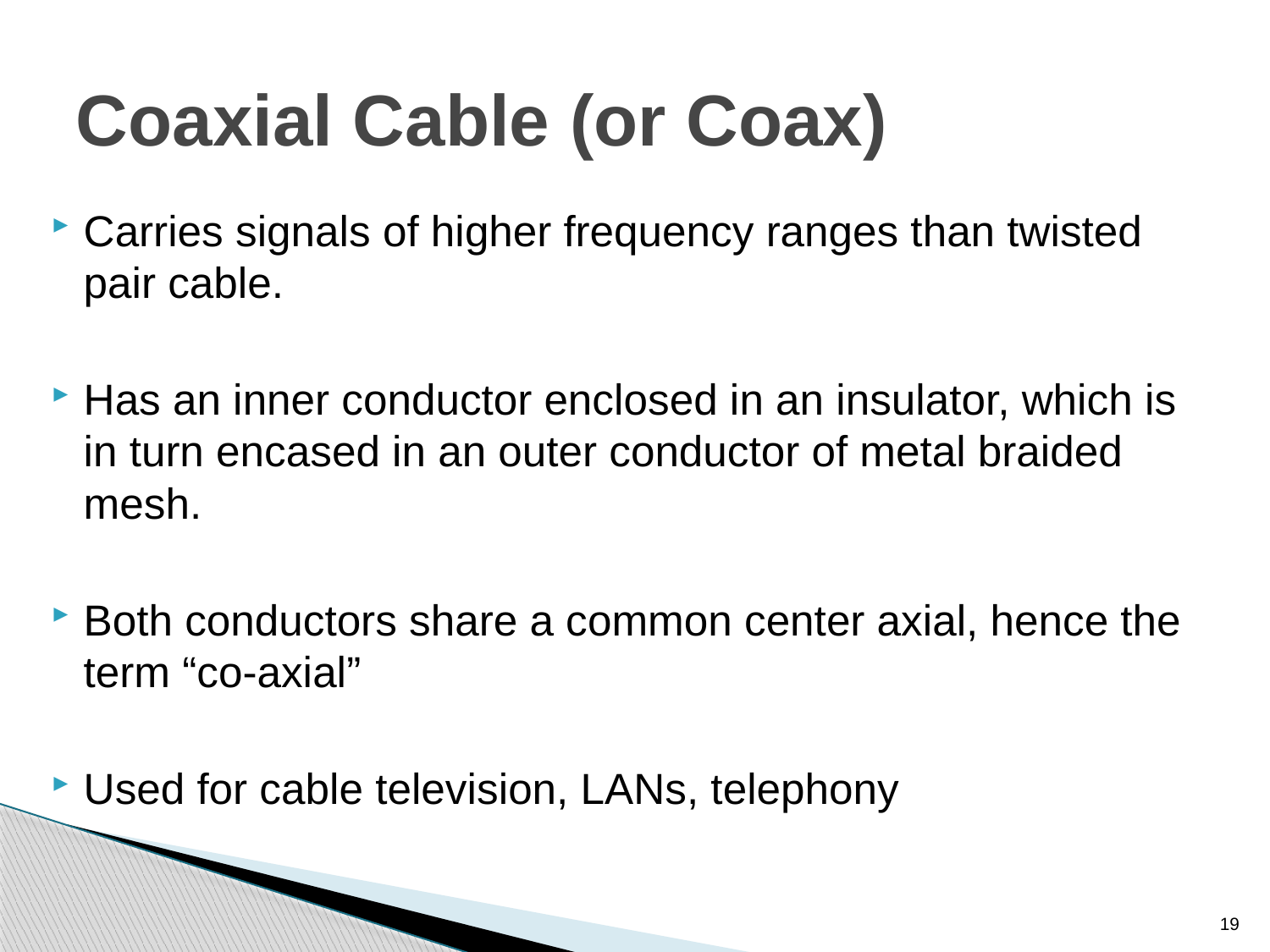

# Coaxial Cable (or Coax)
Carries signals of higher frequency ranges than twisted pair cable.

Has an inner conductor enclosed in an insulator, which is in turn encased in an outer conductor of metal braided mesh.

Both conductors share a common center axial, hence the term “co-axial”

Used for cable television, LANs, telephony

19